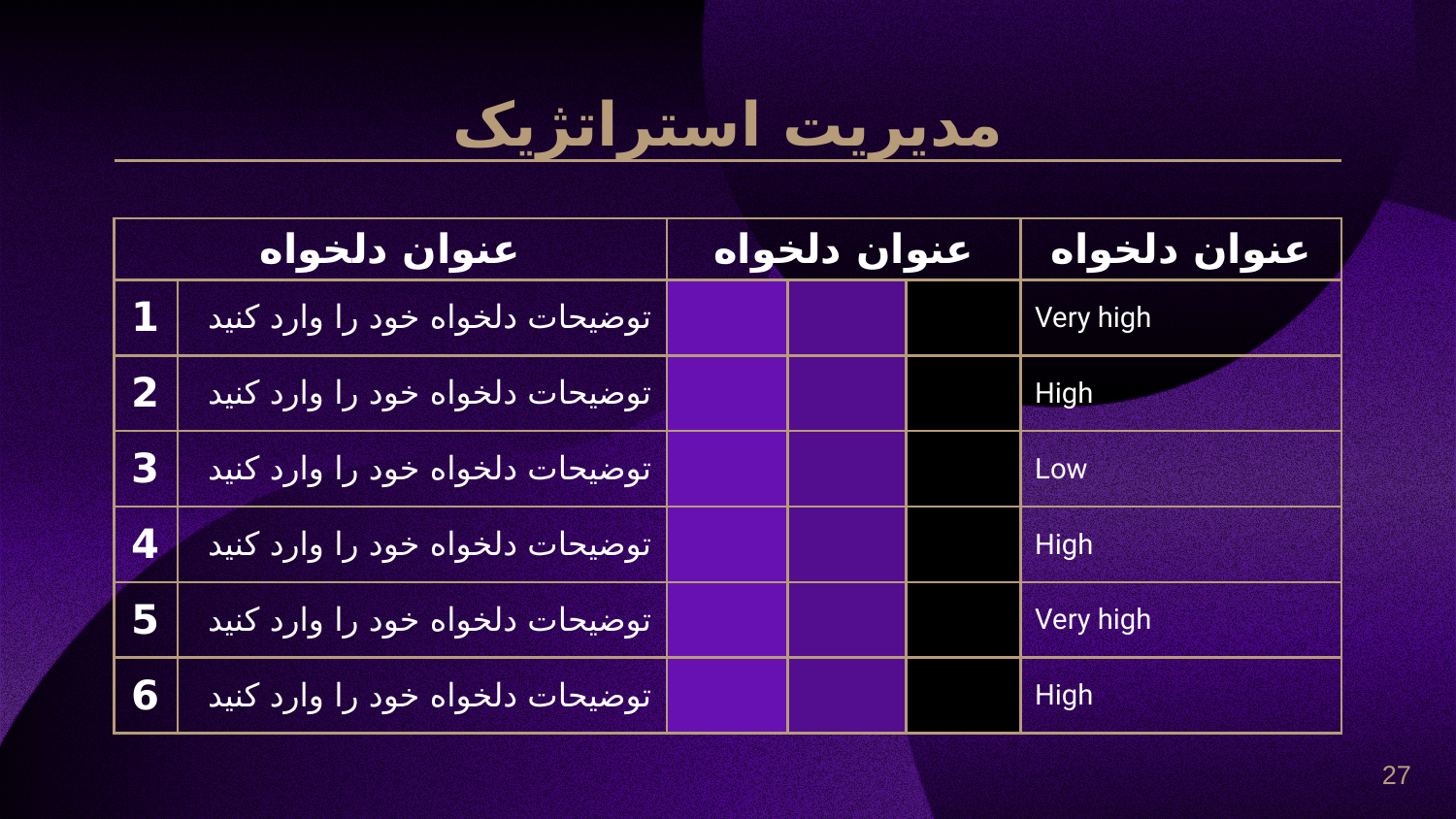

# مدیریت استراتژیک
| عنوان دلخواه |  | عنوان دلخواه |  |  | عنوان دلخواه |
| --- | --- | --- | --- | --- | --- |
| 1 | توضیحات دلخواه خود را وارد کنید |  |  |  | Very high |
| 2 | توضیحات دلخواه خود را وارد کنید |  |  |  | High |
| 3 | توضیحات دلخواه خود را وارد کنید |  |  |  | Low |
| 4 | توضیحات دلخواه خود را وارد کنید |  |  |  | High |
| 5 | توضیحات دلخواه خود را وارد کنید |  |  |  | Very high |
| 6 | توضیحات دلخواه خود را وارد کنید |  |  |  | High |
27